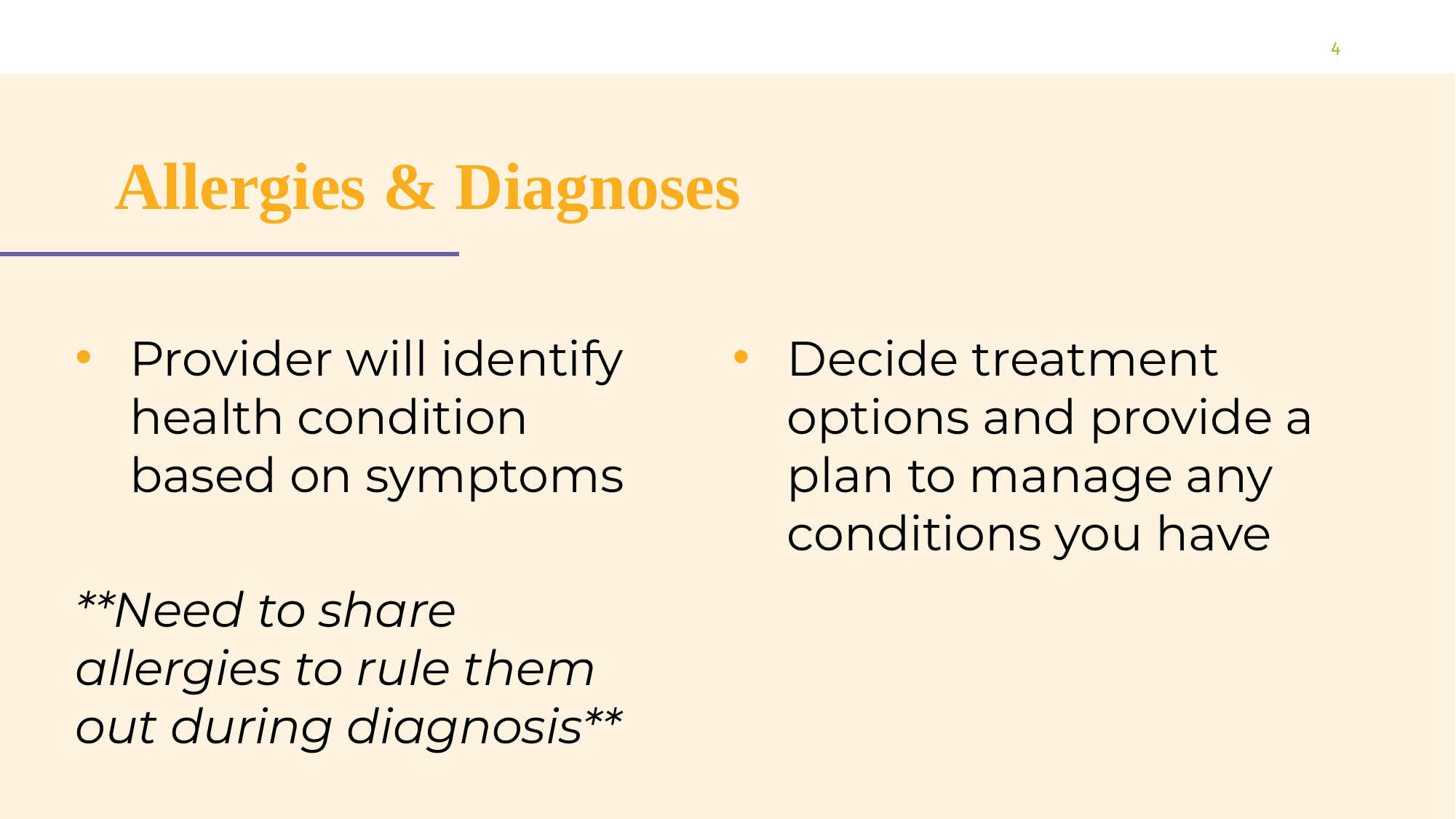

4
# Allergies & Diagnoses
Provider will identify health condition based on symptoms

**Need to share allergies to rule them out during diagnosis**
Decide treatment options and provide a plan to manage any conditions you have